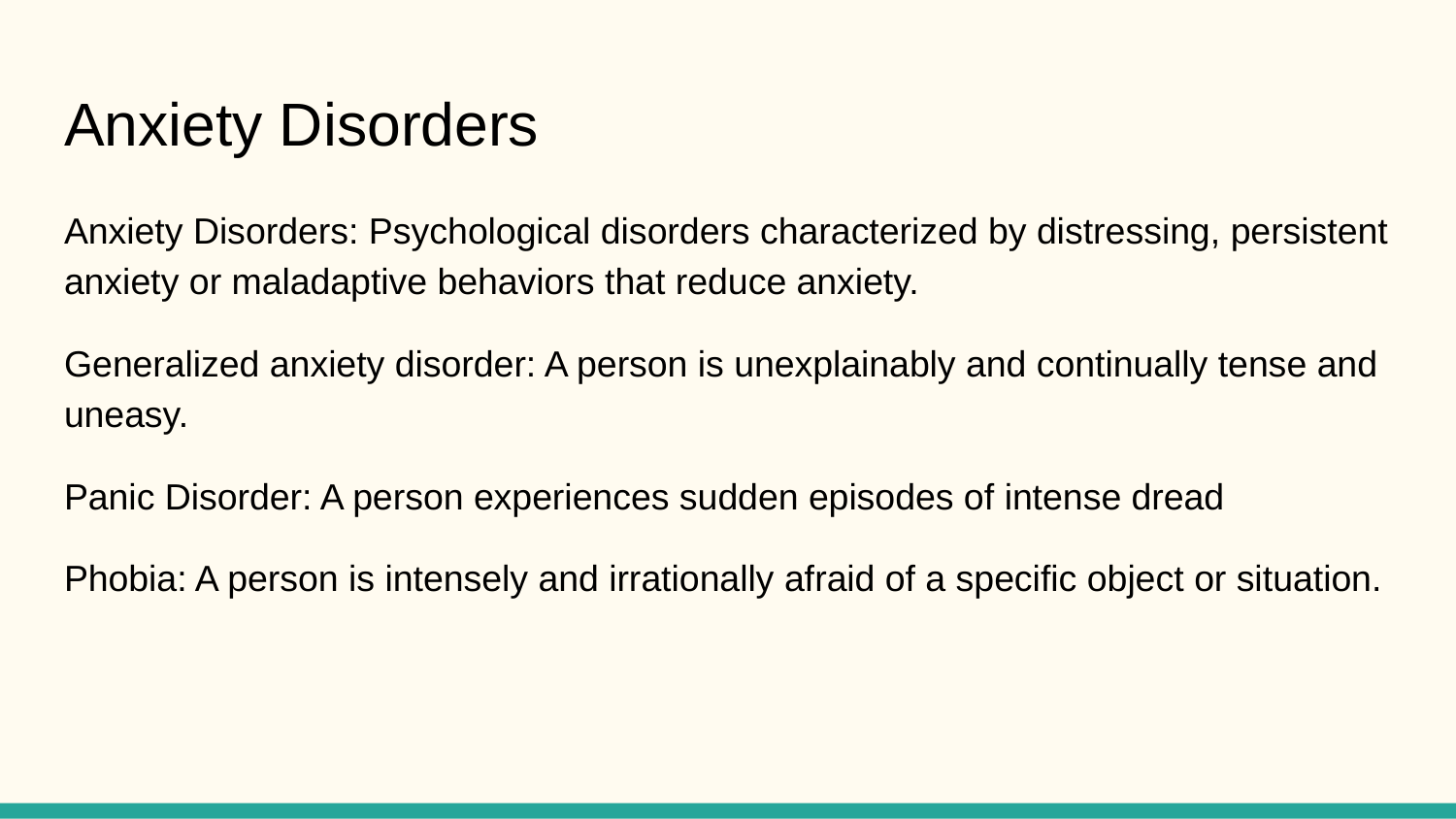

# Anxiety Disorders
Anxiety Disorders: Psychological disorders characterized by distressing, persistent anxiety or maladaptive behaviors that reduce anxiety.
Generalized anxiety disorder: A person is unexplainably and continually tense and uneasy.
Panic Disorder: A person experiences sudden episodes of intense dread
Phobia: A person is intensely and irrationally afraid of a specific object or situation.